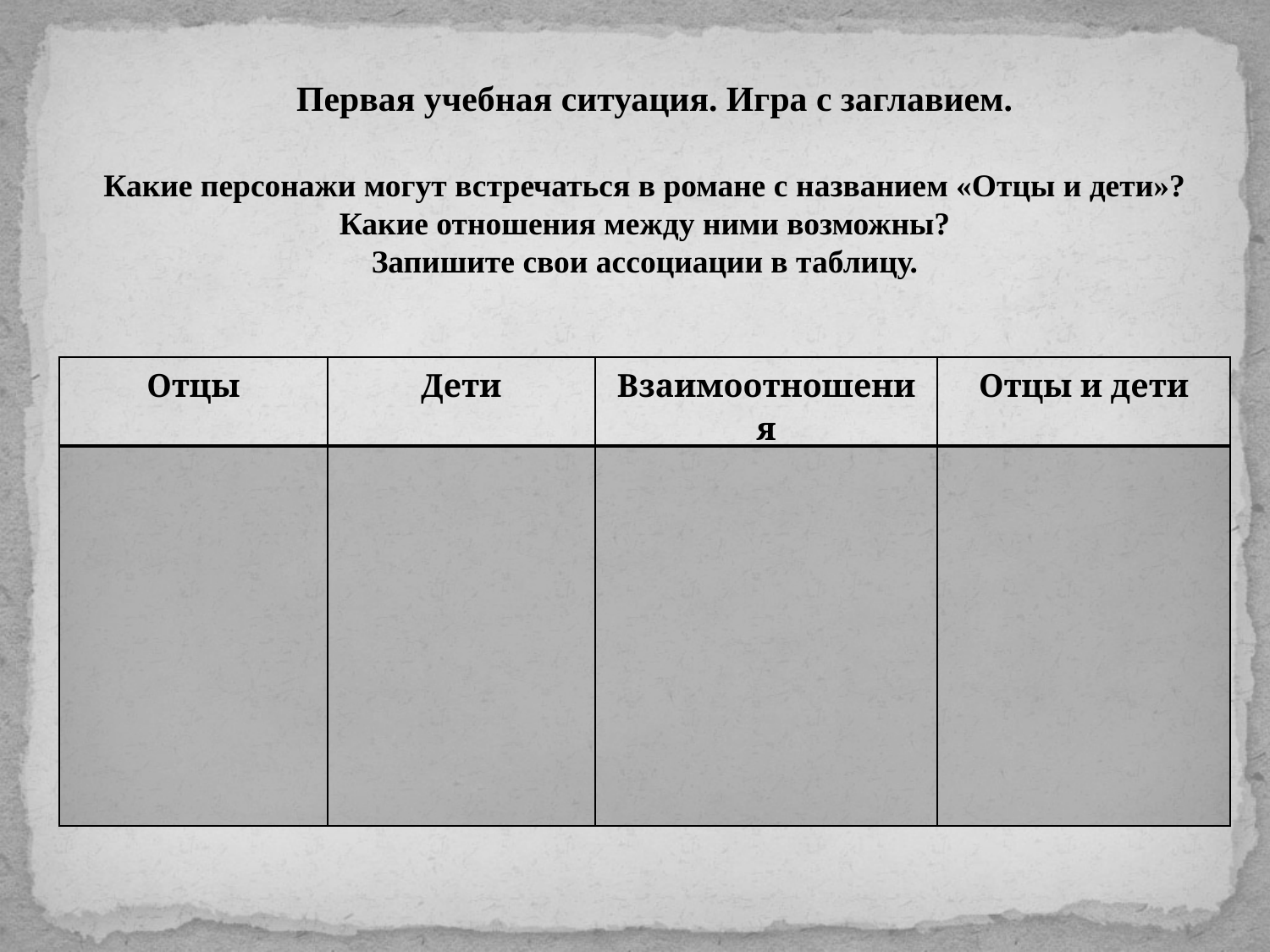

Первая учебная ситуация. Игра с заглавием.
Какие персонажи могут встречаться в романе с названием «Отцы и дети»?
Какие отношения между ними возможны?
Запишите свои ассоциации в таблицу.
| Отцы | Дети | Взаимоотношения | Отцы и дети |
| --- | --- | --- | --- |
|  |  |  |  |